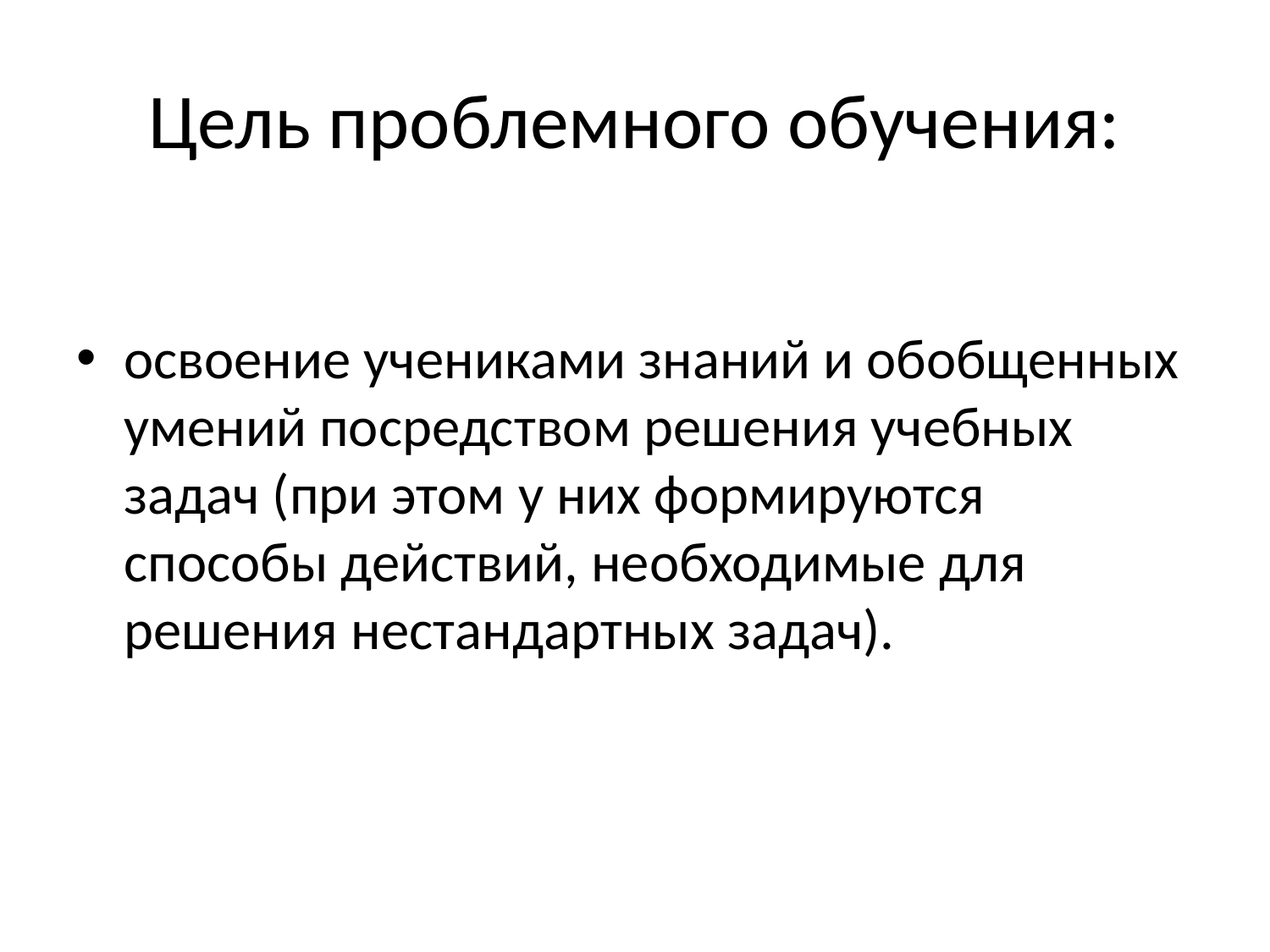

# Цель проблемного обучения:
освоение учениками знаний и обобщенных умений посредством решения учебных задач (при этом у них формируются способы действий, необходимые для решения нестандартных задач).